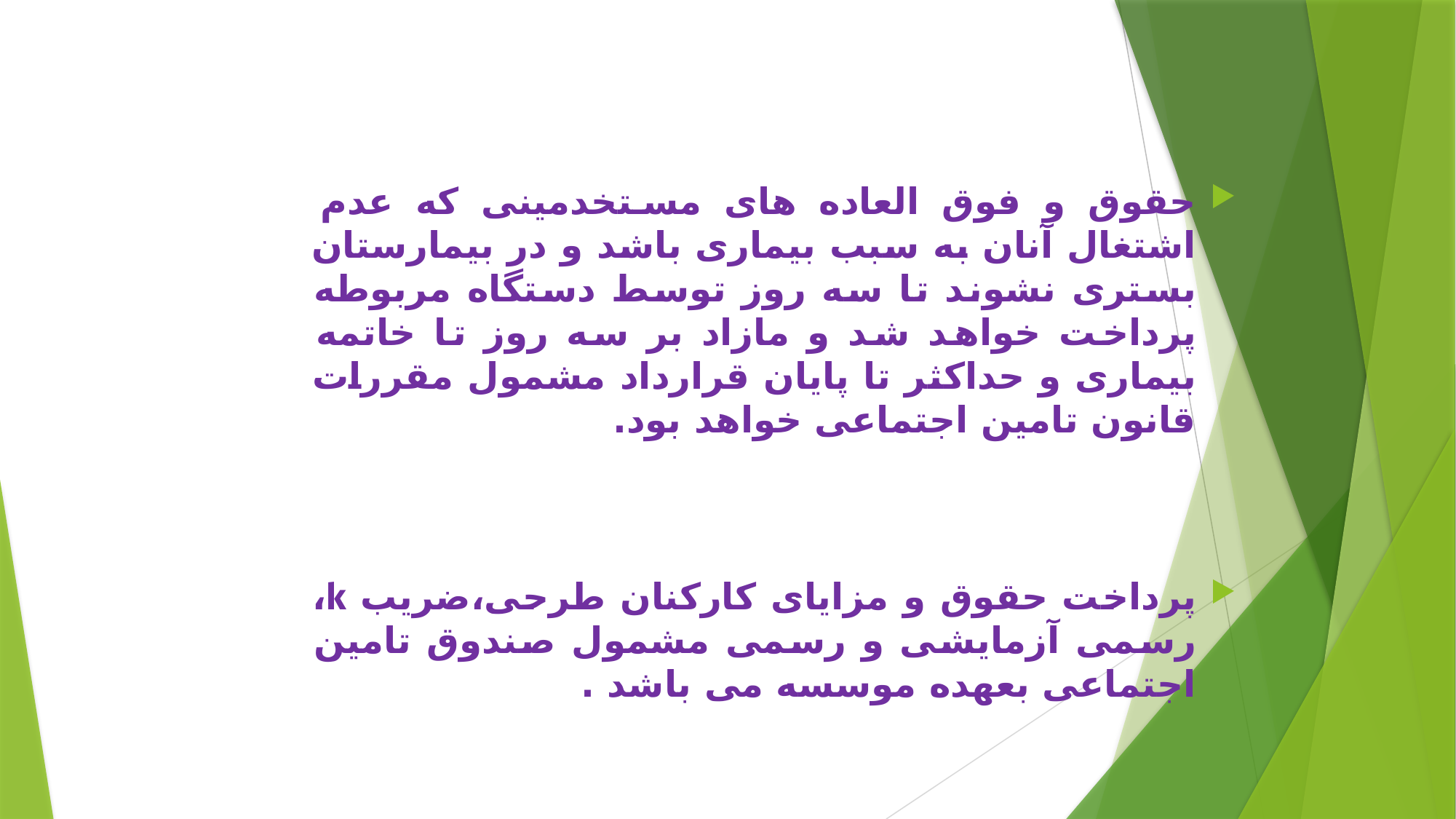

حقوق و فوق العاده های مستخدمینی که عدم اشتغال آنان به سبب بیماری باشد و در بیمارستان بستری نشوند تا سه روز توسط دستگاه مربوطه پرداخت خواهد شد و مازاد بر سه روز تا خاتمه بیماری و حداکثر تا پایان قرارداد مشمول مقررات قانون تامین اجتماعی خواهد بود.

پرداخت حقوق و مزایای کارکنان طرحی،ضریب k، رسمی آزمایشی و رسمی مشمول صندوق تامین اجتماعی بعهده موسسه می باشد .